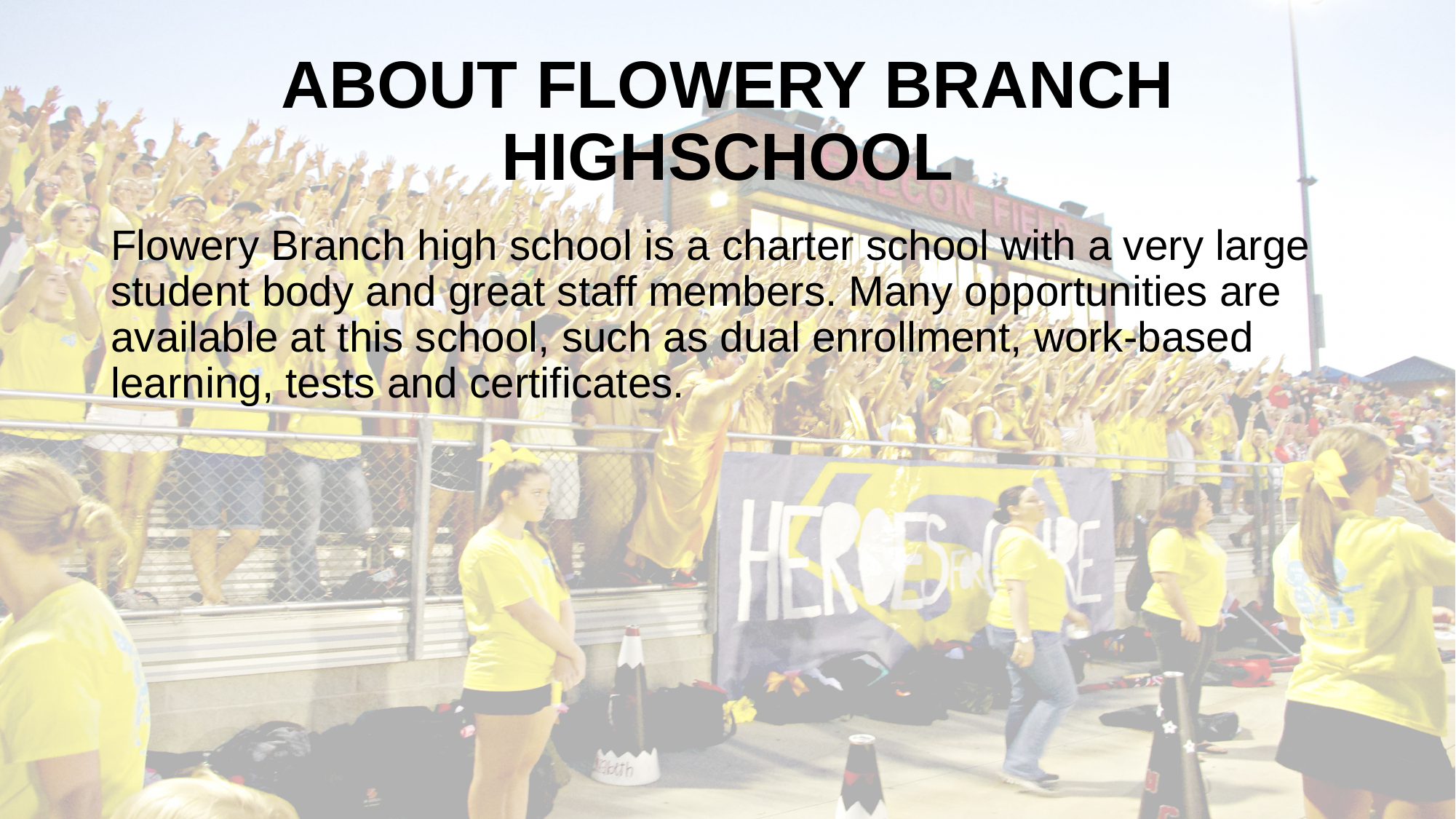

# ABOUT FLOWERY BRANCH HIGHSCHOOL
Flowery Branch high school is a charter school with a very large student body and great staff members. Many opportunities are available at this school, such as dual enrollment, work-based learning, tests and certificates.